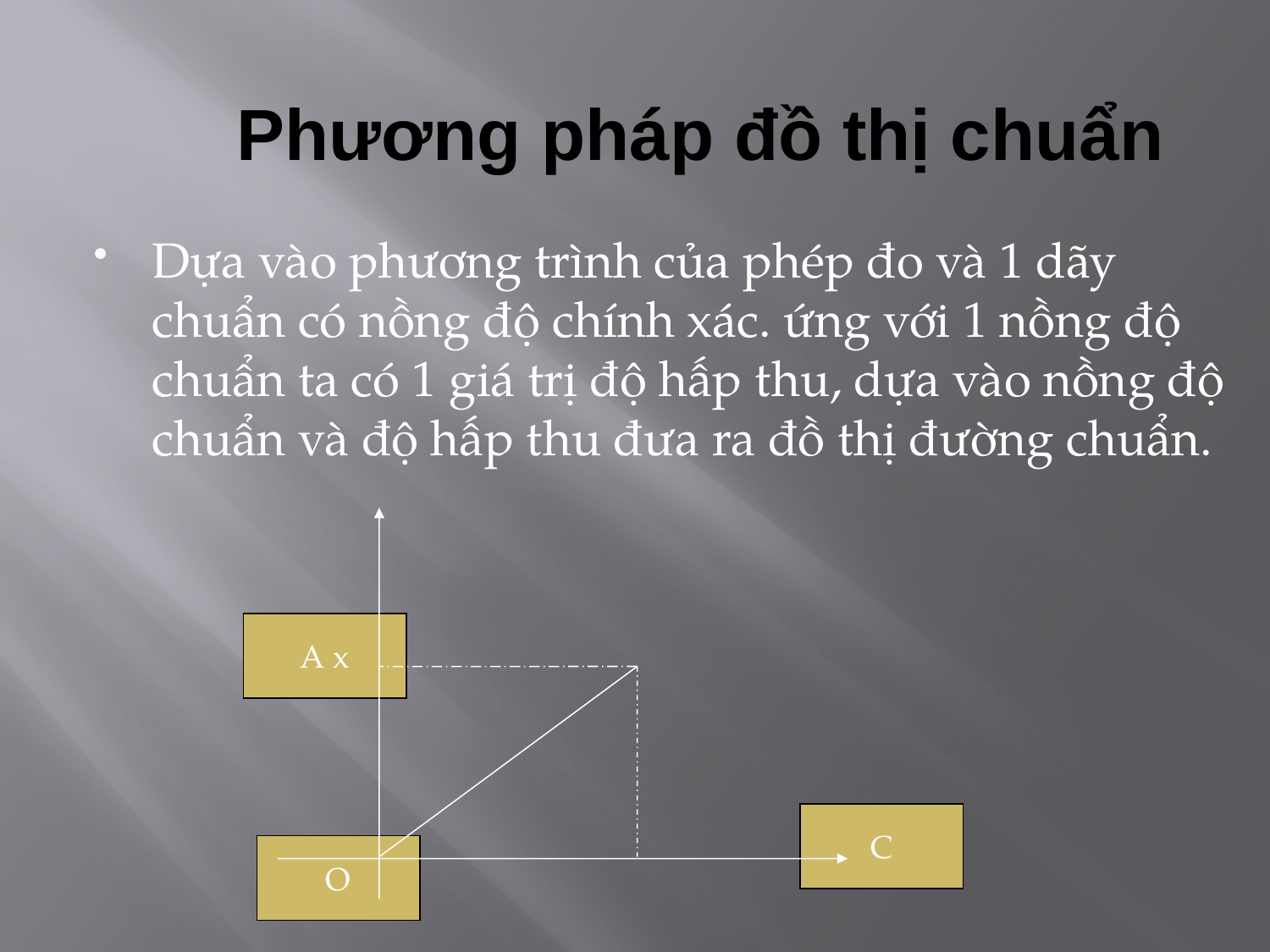

# Phương pháp đồ thị chuẩn
Dựa vào phương trình của phép đo và 1 dãy chuẩn có nồng độ chính xác. ứng với 1 nồng độ chuẩn ta có 1 giá trị độ hấp thu, dựa vào nồng độ chuẩn và độ hấp thu đưa ra đồ thị đường chuẩn.

A x

C
O